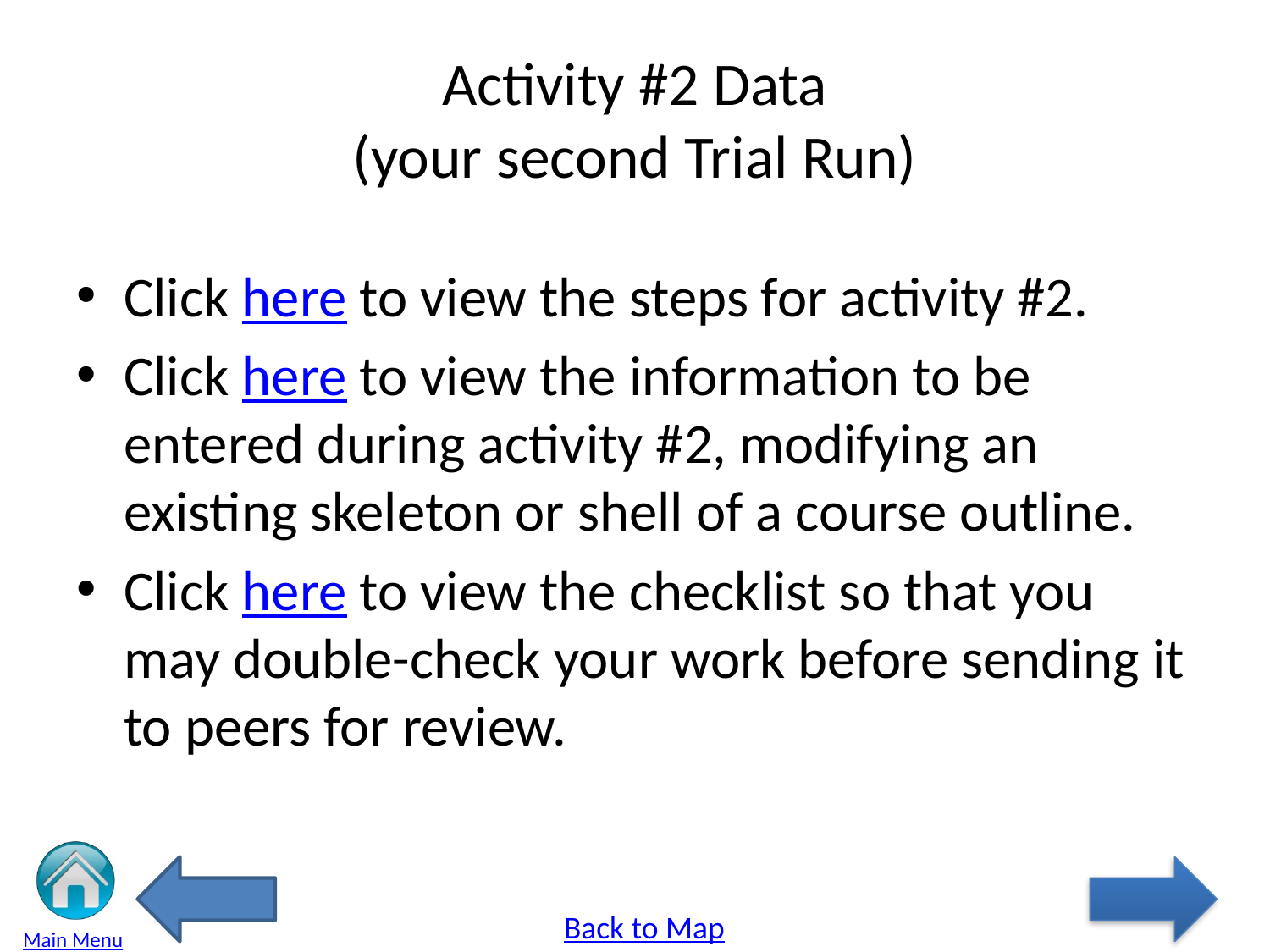

# Activity #2 Data (your second Trial Run)
Click here to view the steps for activity #2.
Click here to view the information to be entered during activity #2, modifying an existing skeleton or shell of a course outline.
Click here to view the checklist so that you may double-check your work before sending it to peers for review.
Back to Map